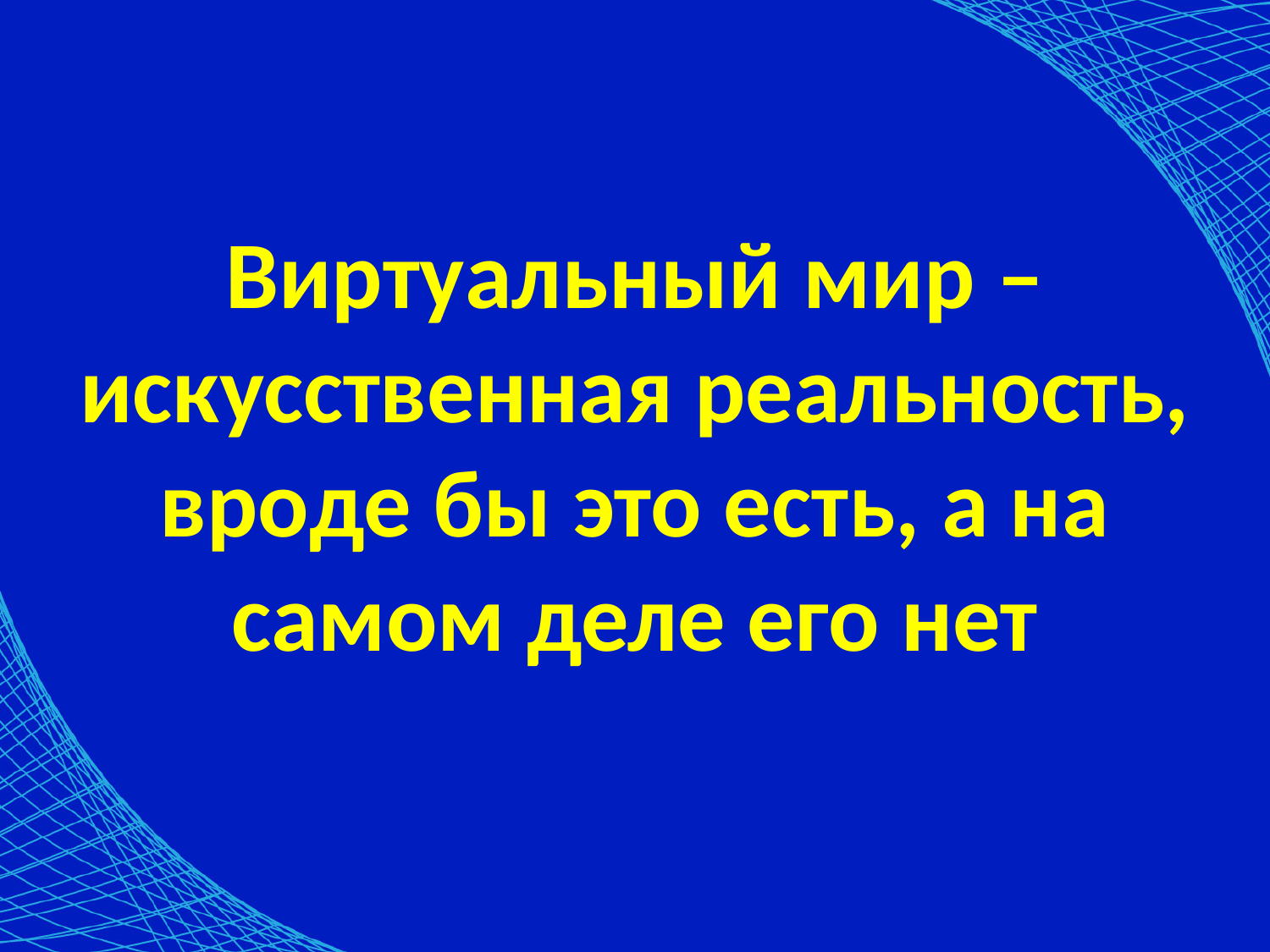

# Виртуальный мир – искусственная реальность, вроде бы это есть, а на самом деле его нет